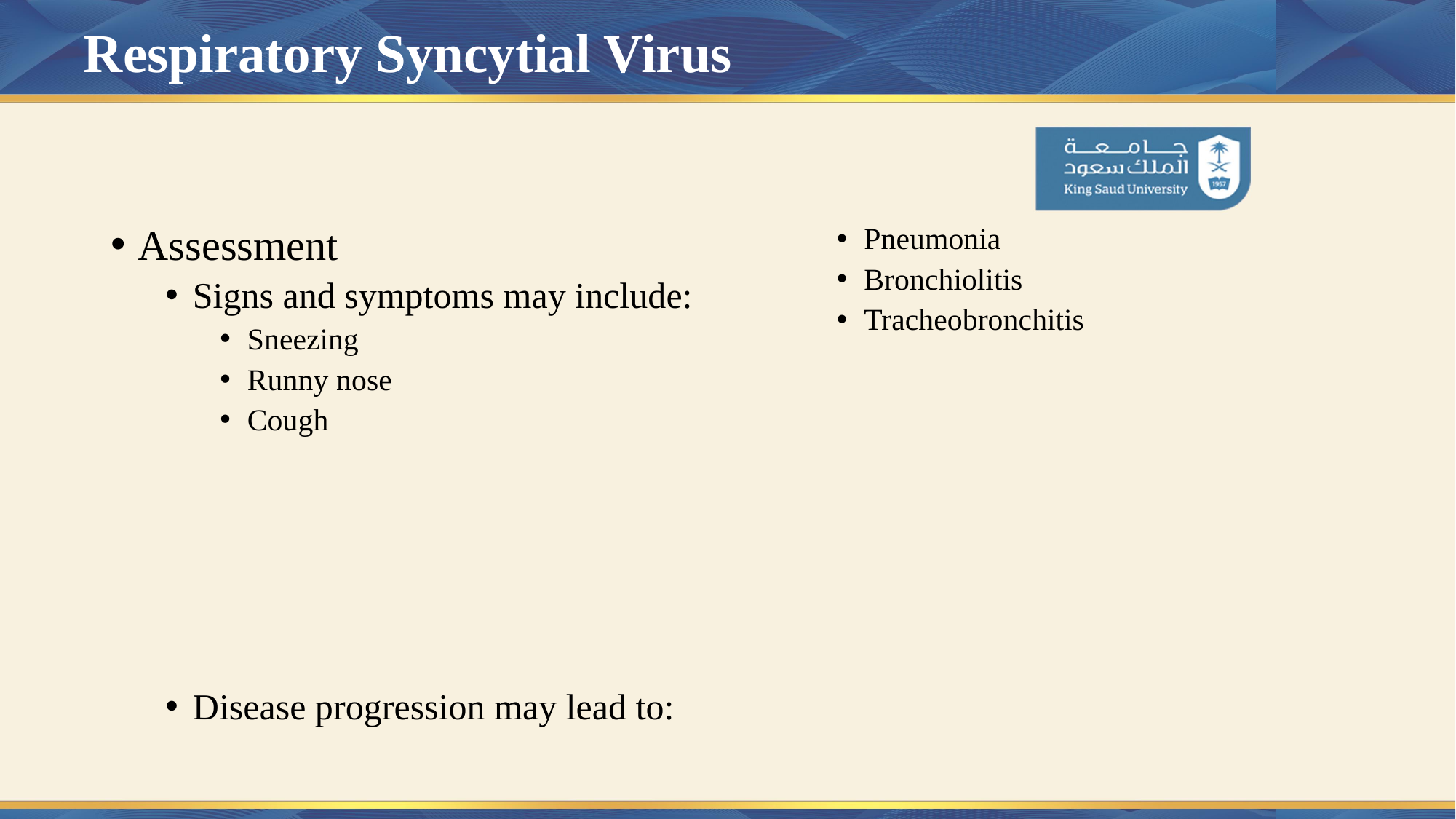

# Respiratory Syncytial Virus
Assessment
Signs and symptoms may include:
Sneezing
Runny nose
Cough

Disease progression may lead to:
Pneumonia
Bronchiolitis
Tracheobronchitis